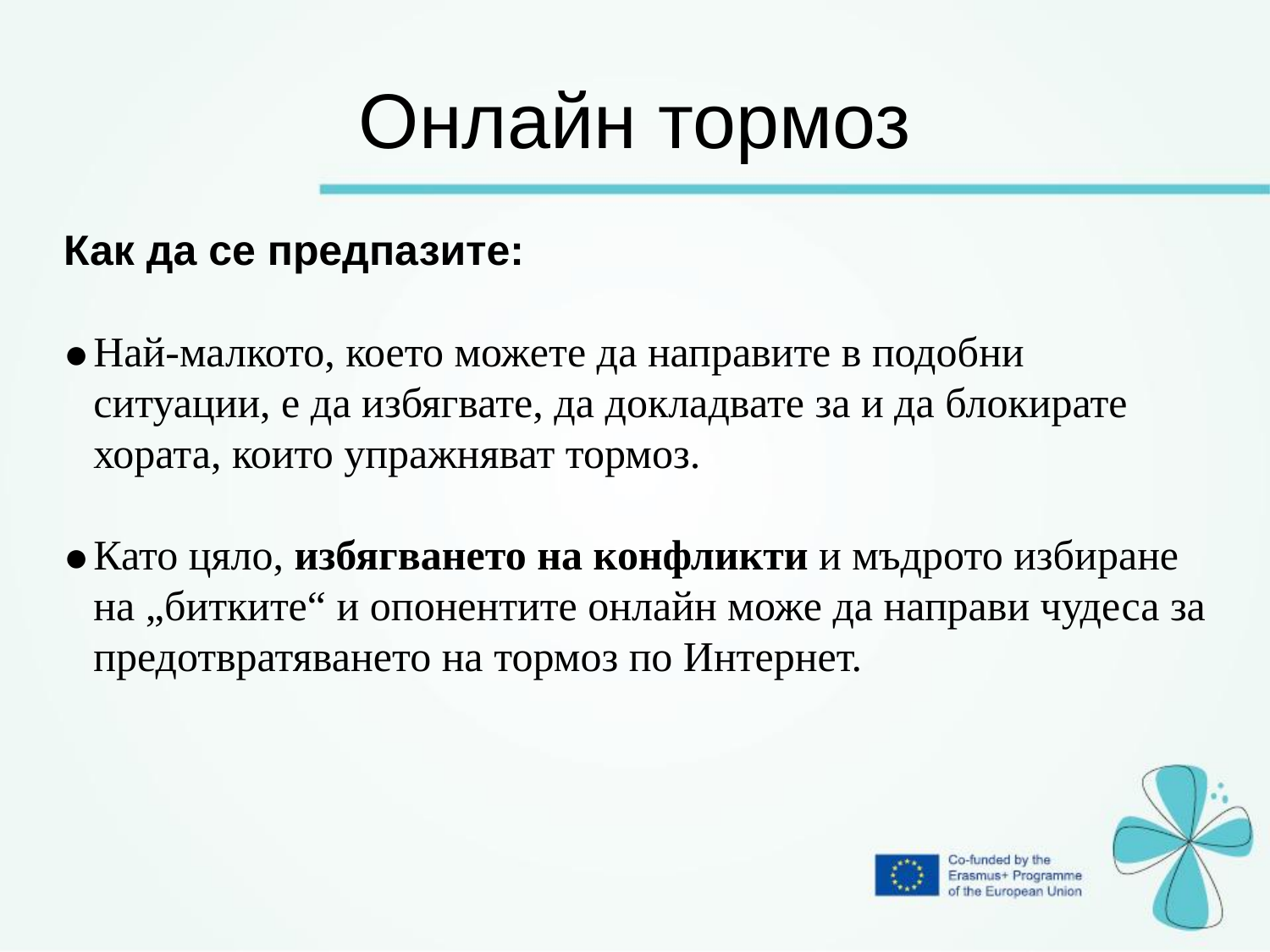

Онлайн тормоз

Как да се предпазите:

Най-малкото, което можете да направите в подобни ситуации, е да избягвате, да докладвате за и да блокирате хората, които упражняват тормоз.

Като цяло, избягването на конфликти и мъдрото избиране на „битките“ и опонентите онлайн може да направи чудеса за предотвратяването на тормоз по Интернет.